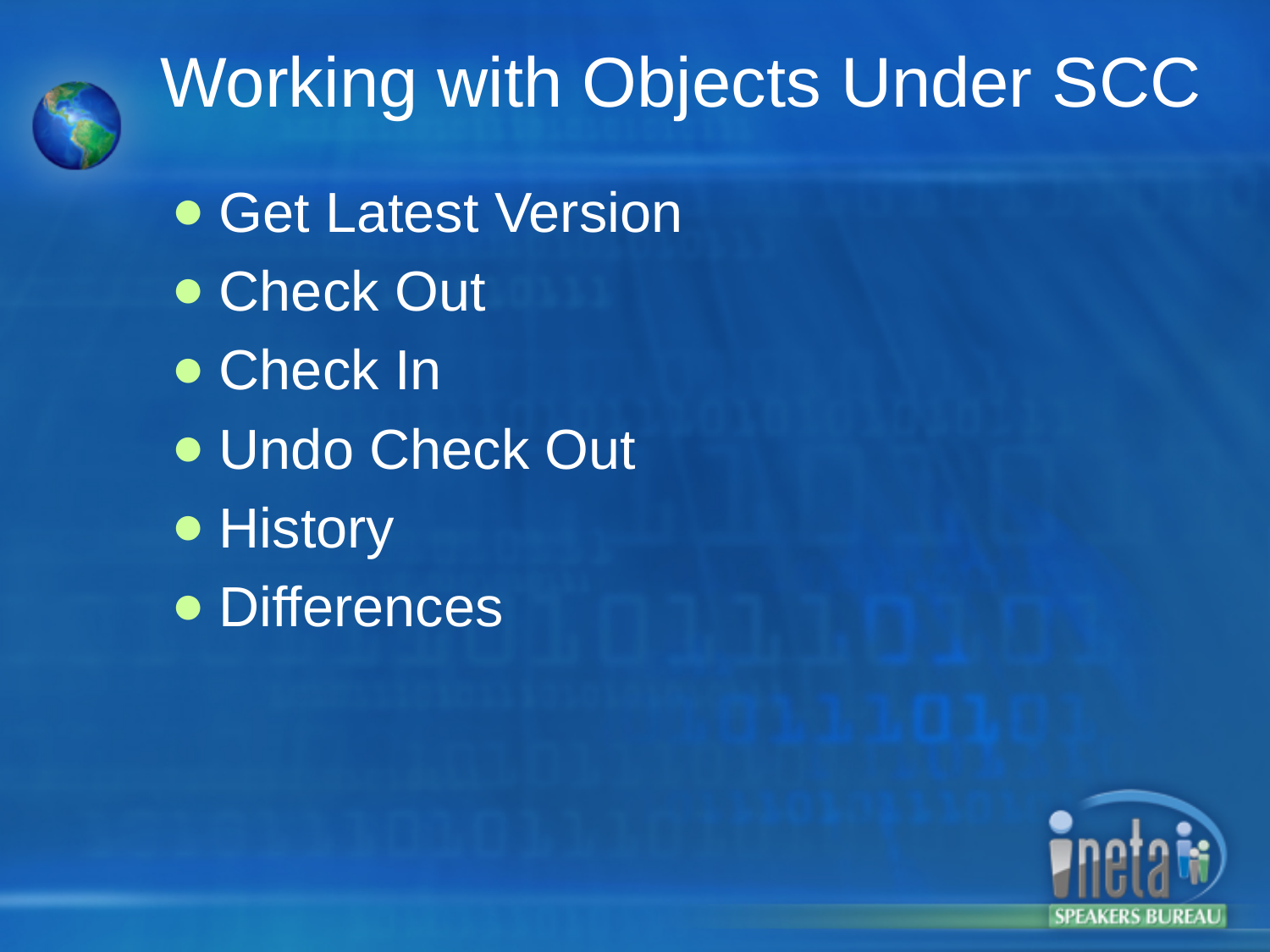

# Working with Objects Under SCC
Get Latest Version
Check Out
Check In
Undo Check Out
History
Differences